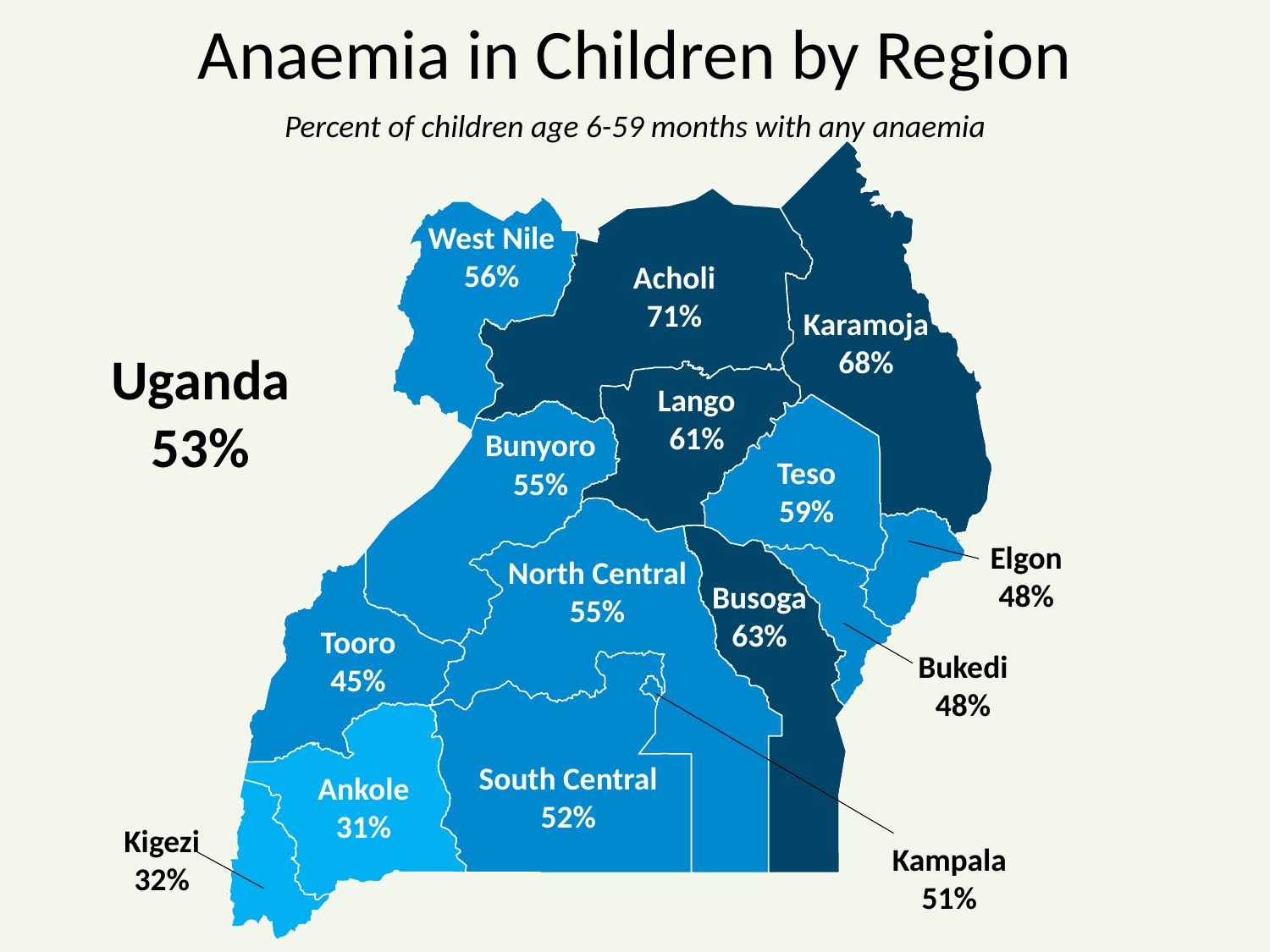

# Anaemia in Children by Region
Percent of children age 6-59 months with any anaemia

West Nile
56%
Acholi
71%
Karamoja
68%
Uganda
53%

Lango
61%

Bunyoro
55%
Teso
59%

Elgon
48%

North Central
55%

Busoga
63%
Tooro
45%
Bukedi
48%

South Central
52%
Ankole
31%

Kigezi
32%
Kampala
51%